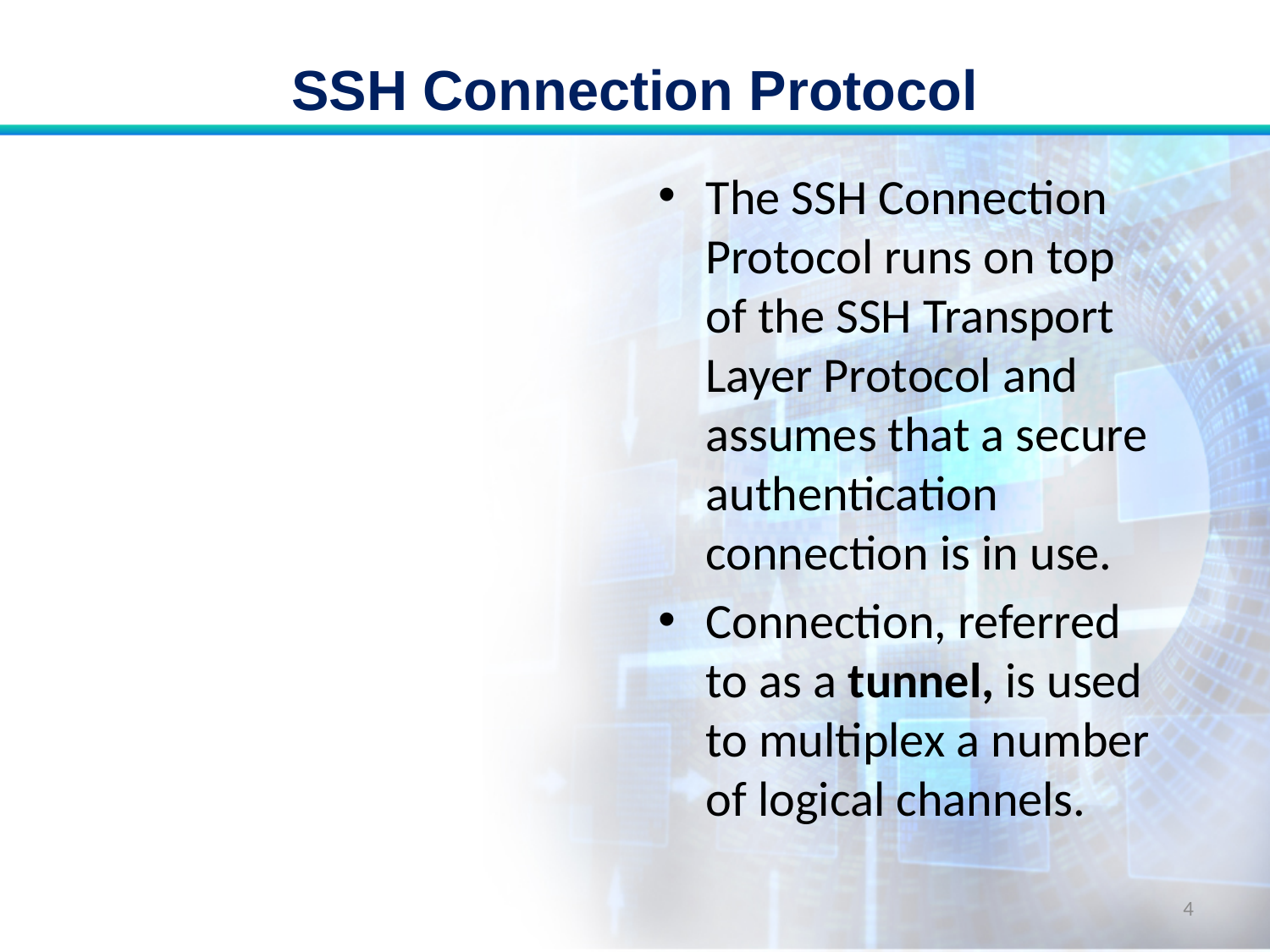

# SSH Connection Protocol
The SSH Connection Protocol runs on top of the SSH Transport Layer Protocol and assumes that a secure authentication connection is in use.
Connection, referred to as a tunnel, is used to multiplex a number of logical channels.

4